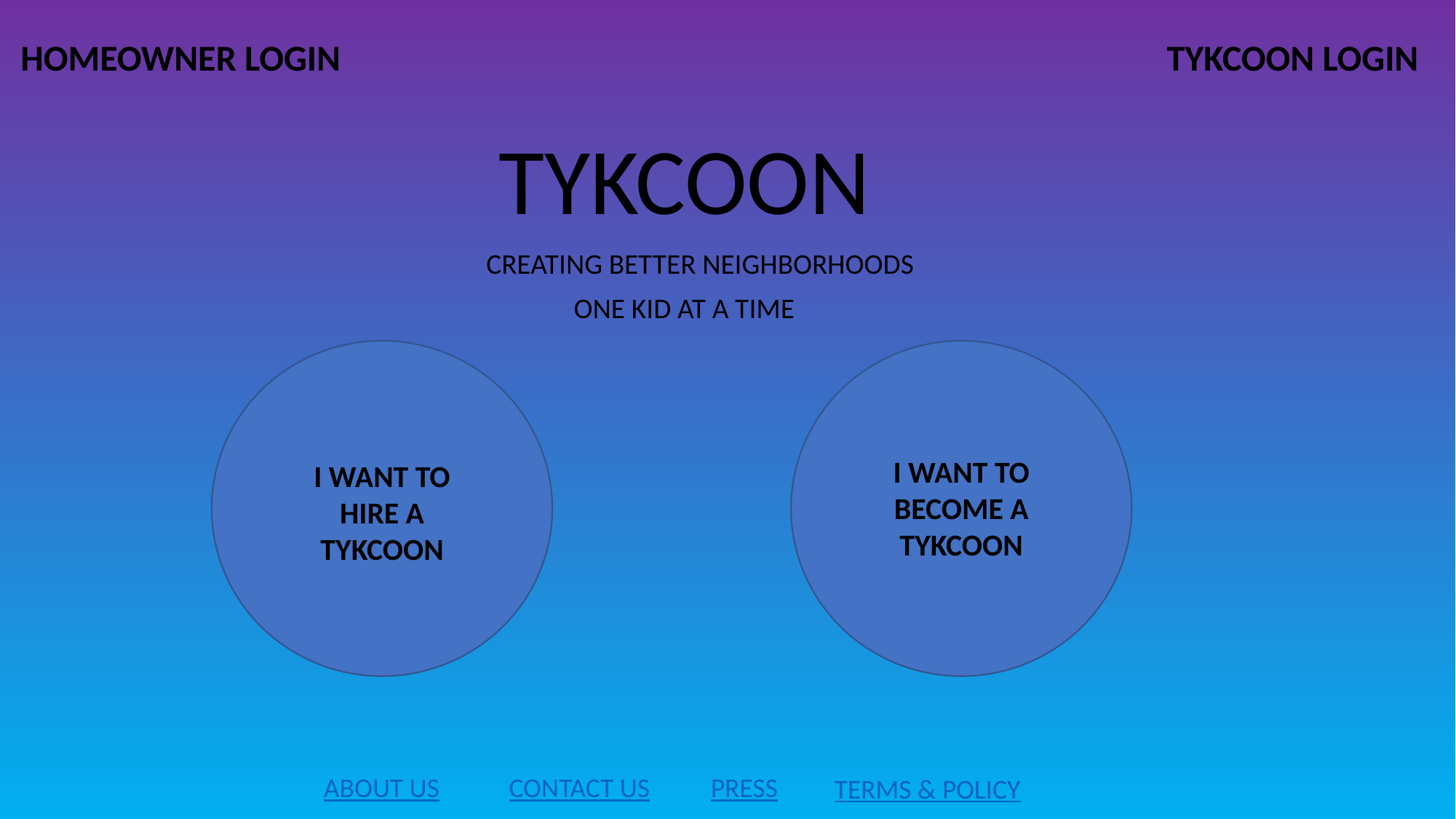

HOMEOWNER LOGIN
TYKCOON LOGIN
TYKCOON
      CREATING BETTER NEIGHBORHOODS
ONE KID AT A TIME

I WANT TO BECOME A TYKCOON
I WANT TO HIRE A TYKCOON
ABOUT US
CONTACT US
PRESS
TERMS & POLICY